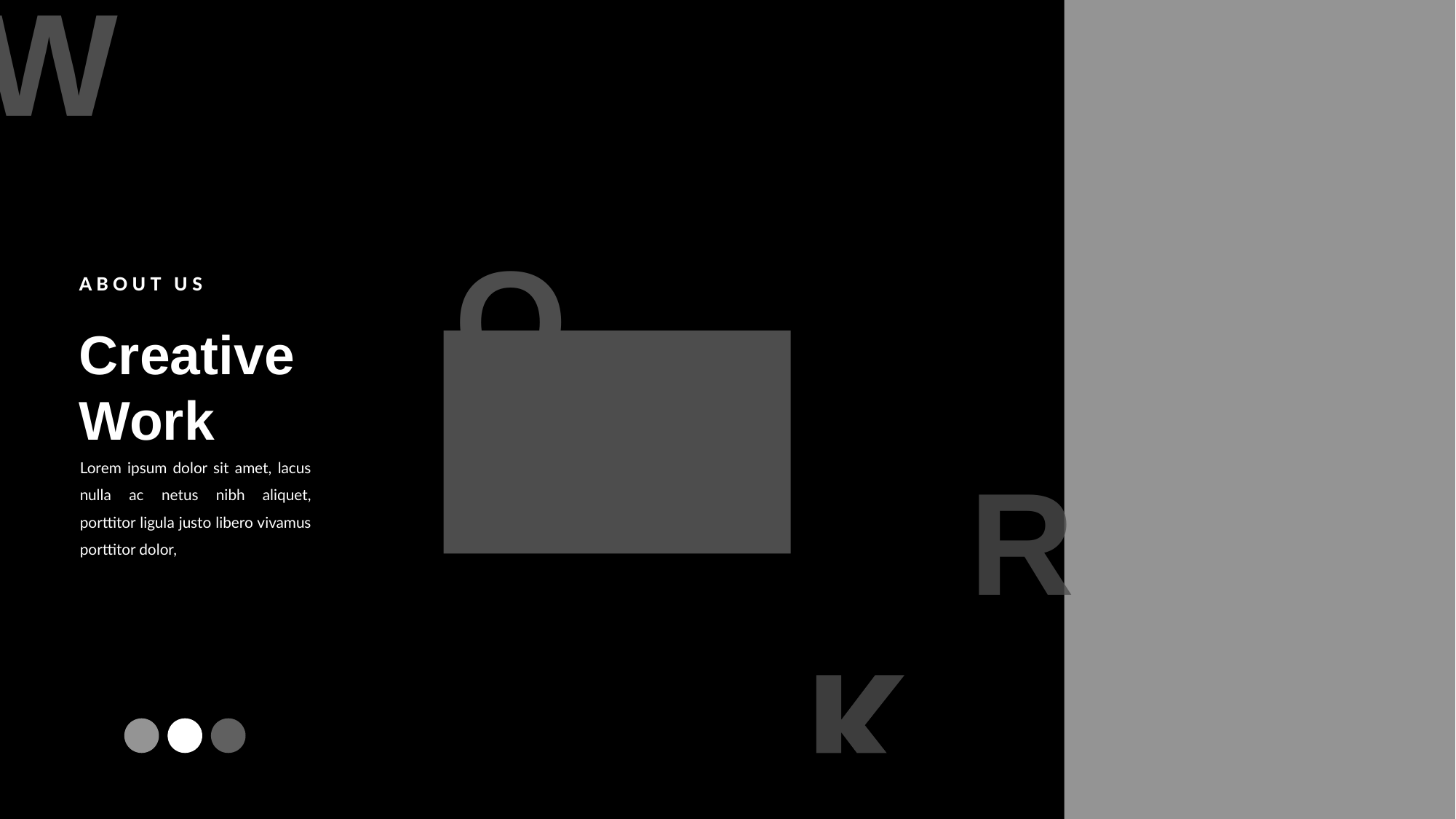

W

O
ABOUT US

Creative
Work

Lorem ipsum dolor sit amet, lacus nulla ac netus nibh aliquet, porttitor ligula justo libero vivamus porttitor dolor,
R